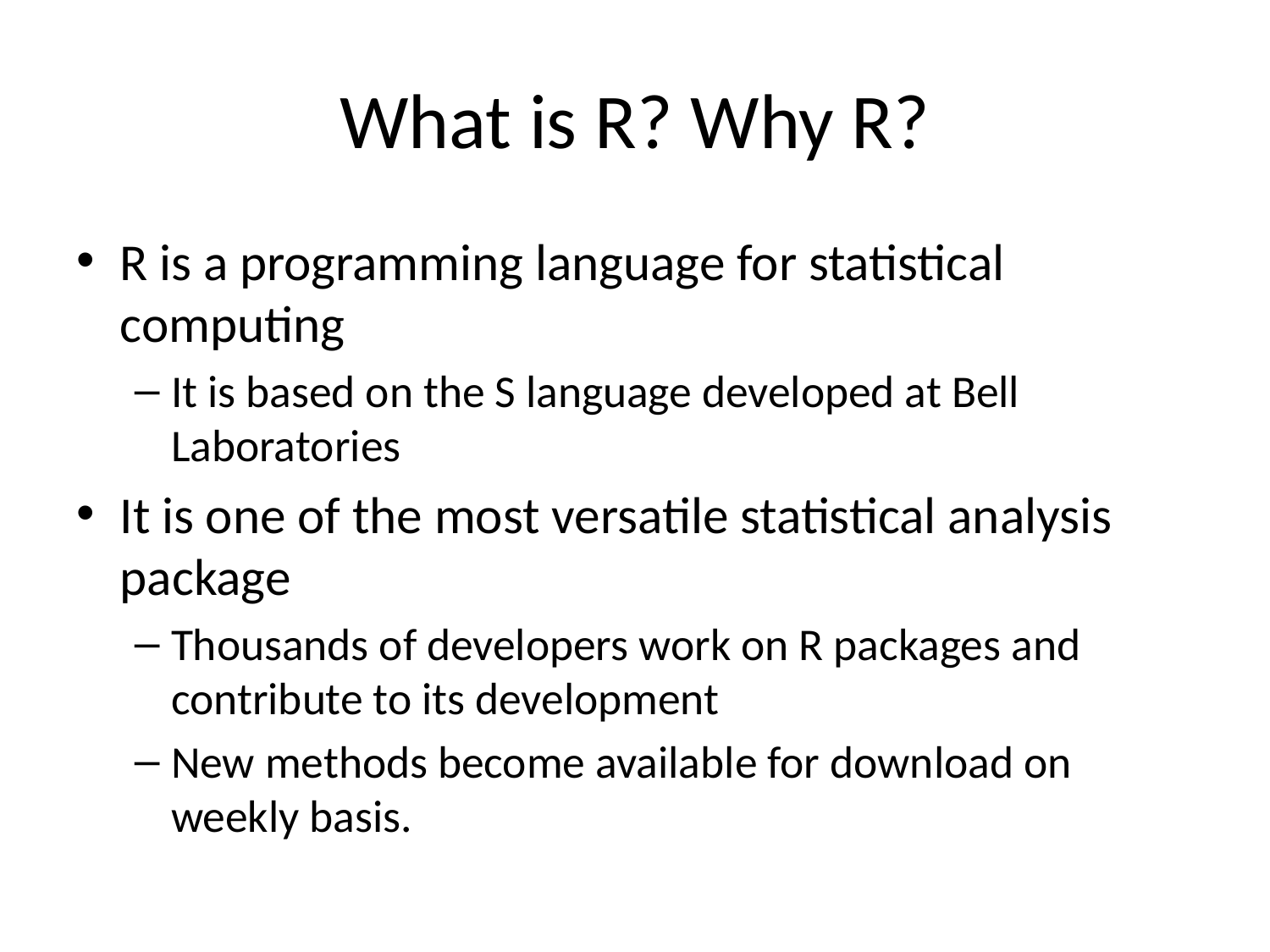

# What is R? Why R?
R is a programming language for statistical computing
It is based on the S language developed at Bell Laboratories
It is one of the most versatile statistical analysis package
Thousands of developers work on R packages and contribute to its development
New methods become available for download on weekly basis.